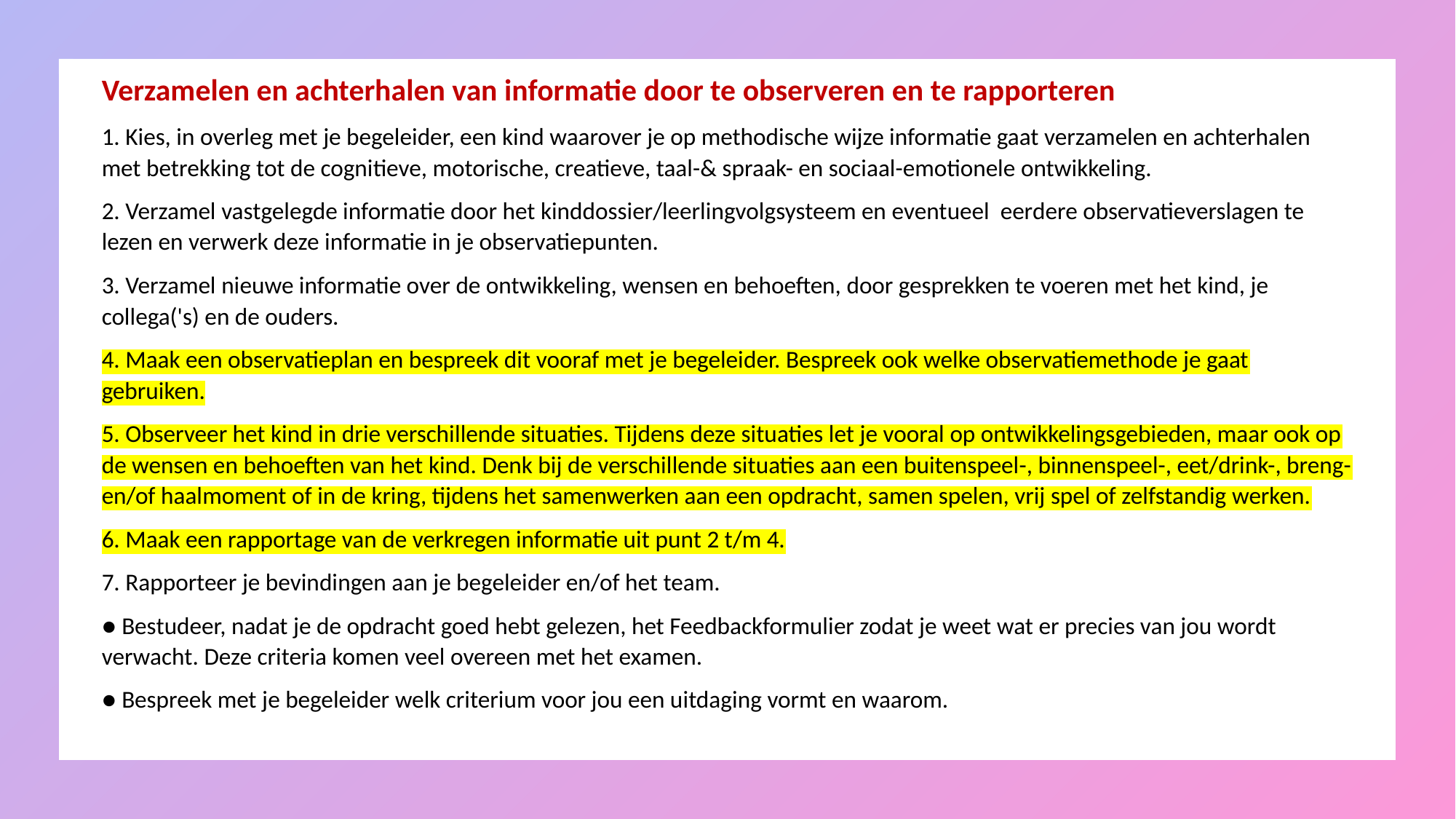

Verzamelen en achterhalen van informatie door te observeren en te rapporteren
1. Kies, in overleg met je begeleider, een kind waarover je op methodische wijze informatie gaat verzamelen en achterhalen met betrekking tot de cognitieve, motorische, creatieve, taal-& spraak- en sociaal-emotionele ontwikkeling.
2. Verzamel vastgelegde informatie door het kinddossier/leerlingvolgsysteem en eventueel  eerdere observatieverslagen te lezen en verwerk deze informatie in je observatiepunten.
3. Verzamel nieuwe informatie over de ontwikkeling, wensen en behoeften, door gesprekken te voeren met het kind, je collega('s) en de ouders.
4. Maak een observatieplan en bespreek dit vooraf met je begeleider. Bespreek ook welke observatiemethode je gaat gebruiken.
5. Observeer het kind in drie verschillende situaties. Tijdens deze situaties let je vooral op ontwikkelingsgebieden, maar ook op de wensen en behoeften van het kind. Denk bij de verschillende situaties aan een buitenspeel-, binnenspeel-, eet/drink-, breng- en/of haalmoment of in de kring, tijdens het samenwerken aan een opdracht, samen spelen, vrij spel of zelfstandig werken.
6. Maak een rapportage van de verkregen informatie uit punt 2 t/m 4.
7. Rapporteer je bevindingen aan je begeleider en/of het team.
● Bestudeer, nadat je de opdracht goed hebt gelezen, het Feedbackformulier zodat je weet wat er precies van jou wordt verwacht. Deze criteria komen veel overeen met het examen.
● Bespreek met je begeleider welk criterium voor jou een uitdaging vormt en waarom.